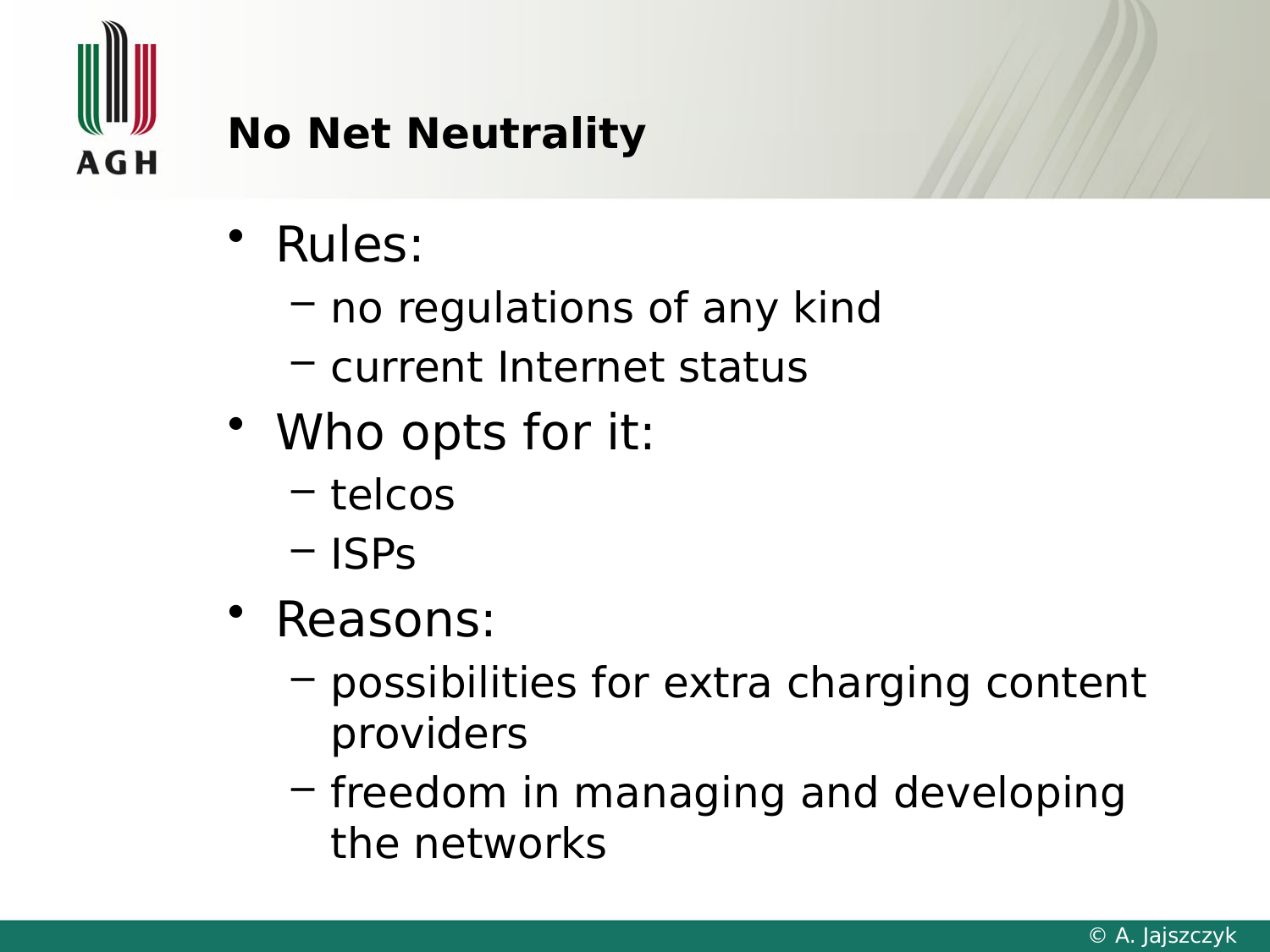

# No Net Neutrality
Rules:
no regulations of any kind
current Internet status
Who opts for it:
telcos
ISPs
Reasons:
possibilities for extra charging content providers
freedom in managing and developing the networks